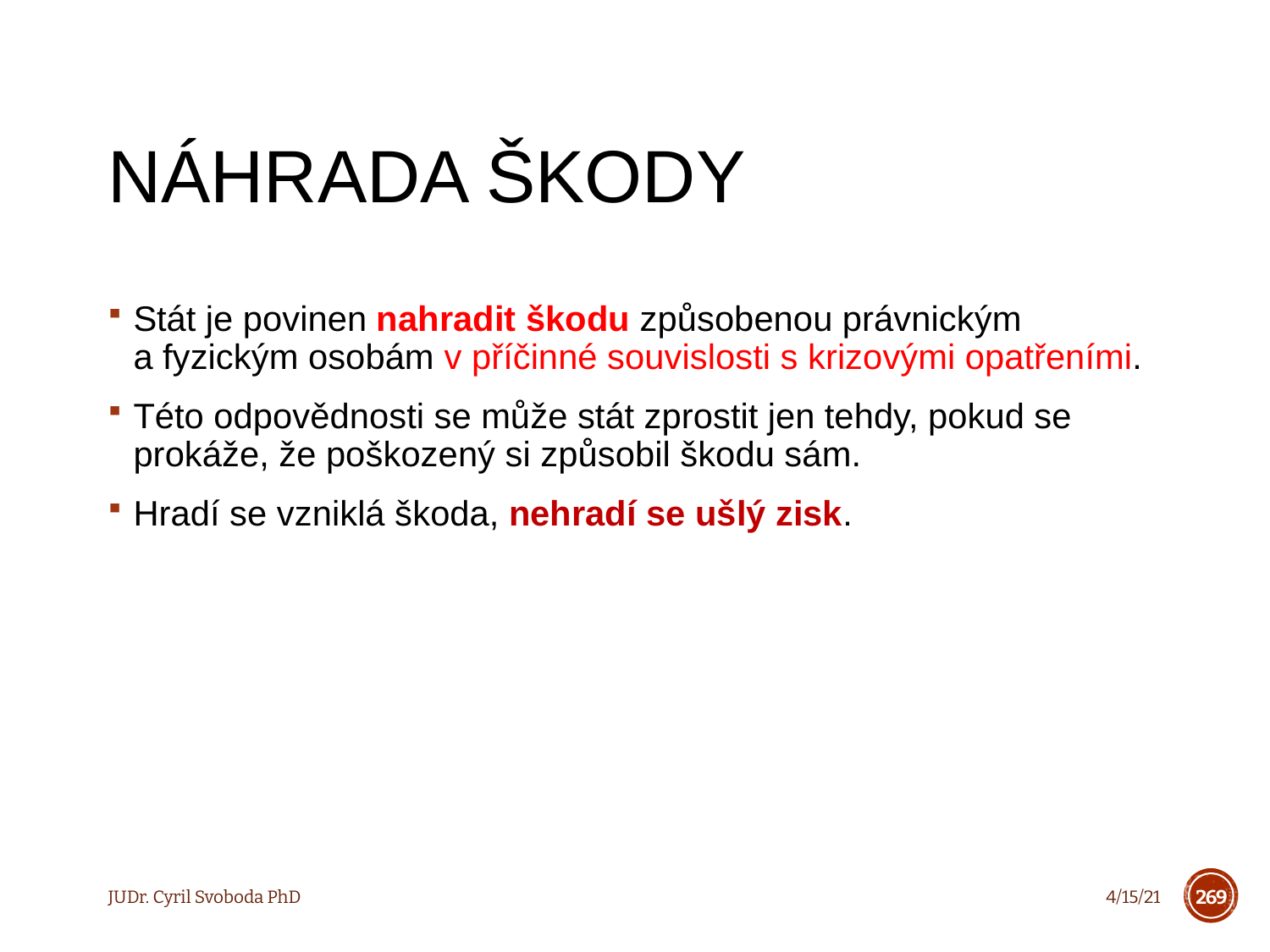

# Náhrada škody
Stát je povinen nahradit škodu způsobenou právnickým a fyzickým osobám v příčinné souvislosti s krizovými opatřeními.
Této odpovědnosti se může stát zprostit jen tehdy, pokud se prokáže, že poškozený si způsobil škodu sám.
Hradí se vzniklá škoda, nehradí se ušlý zisk.
JUDr. Cyril Svoboda PhD
4/15/21
269